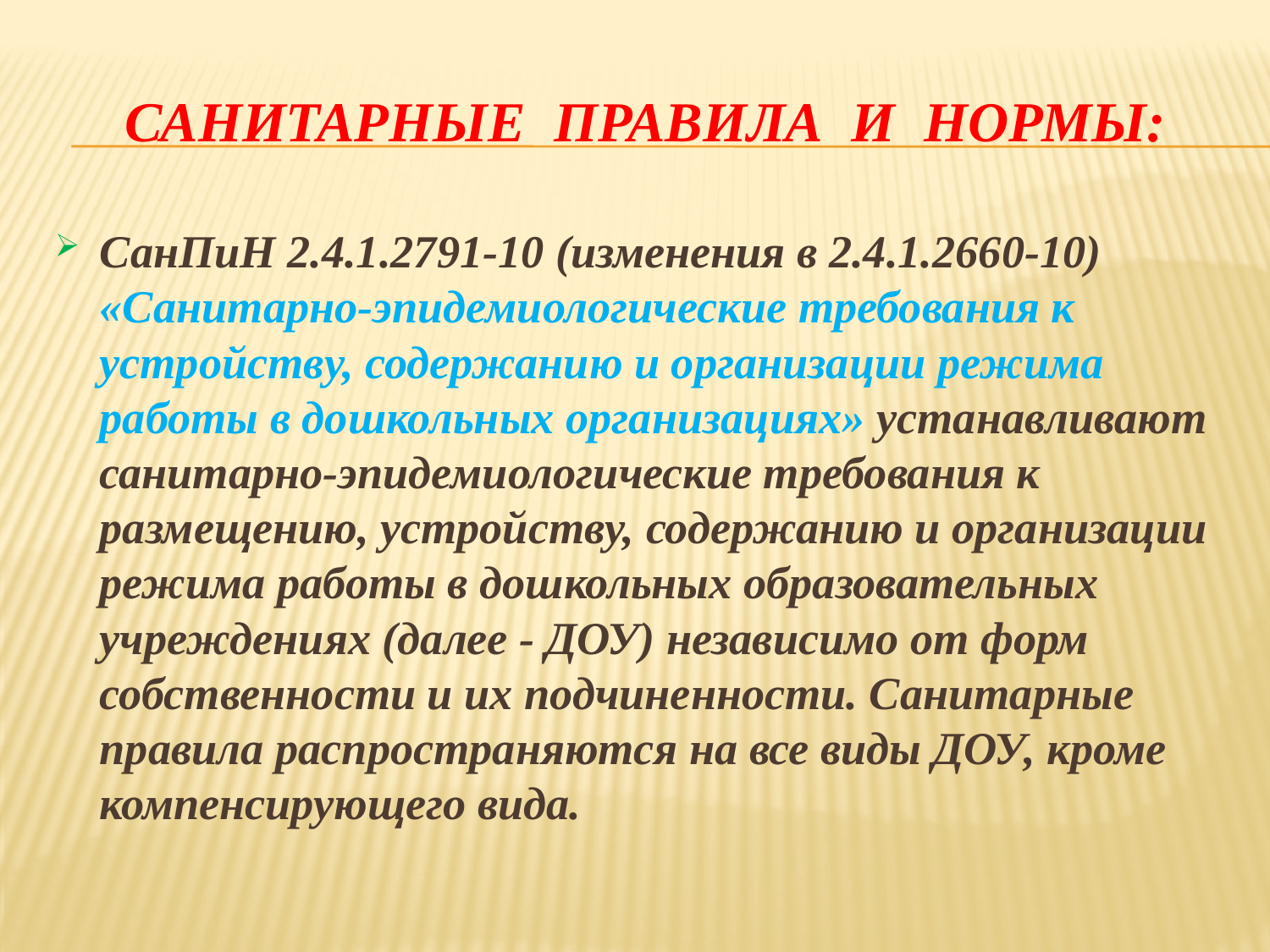

# Санитарные  правила  и  нормы:
СанПиН 2.4.1.2791-10 (изменения в 2.4.1.2660-10) «Санитарно-эпидемиологические требования к устройству, содержанию и организации режима работы в дошкольных организациях» устанавливают санитарно-эпидемиологические требования к размещению, устройству, содержанию и организации режима работы в дошкольных образовательных учреждениях (далее - ДОУ) независимо от форм собственности и их подчиненности. Санитарные правила распространяются на все виды ДОУ, кроме компенсирующего вида.